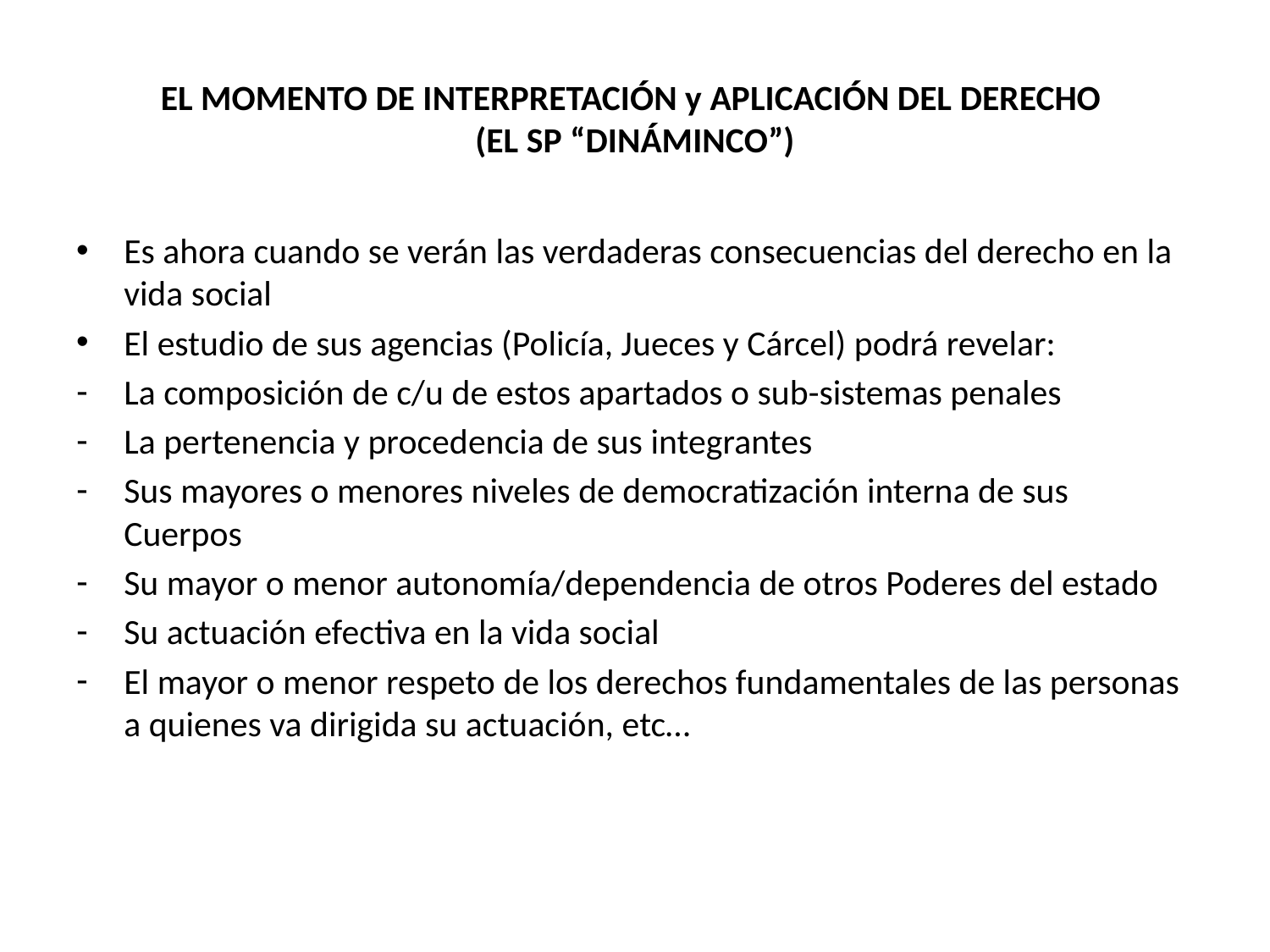

# EL MOMENTO DE INTERPRETACIÓN y APLICACIÓN DEL DERECHO (EL SP “DINÁMINCO”)
Es ahora cuando se verán las verdaderas consecuencias del derecho en la vida social
El estudio de sus agencias (Policía, Jueces y Cárcel) podrá revelar:
La composición de c/u de estos apartados o sub-sistemas penales
La pertenencia y procedencia de sus integrantes
Sus mayores o menores niveles de democratización interna de sus Cuerpos
Su mayor o menor autonomía/dependencia de otros Poderes del estado
Su actuación efectiva en la vida social
El mayor o menor respeto de los derechos fundamentales de las personas a quienes va dirigida su actuación, etc…